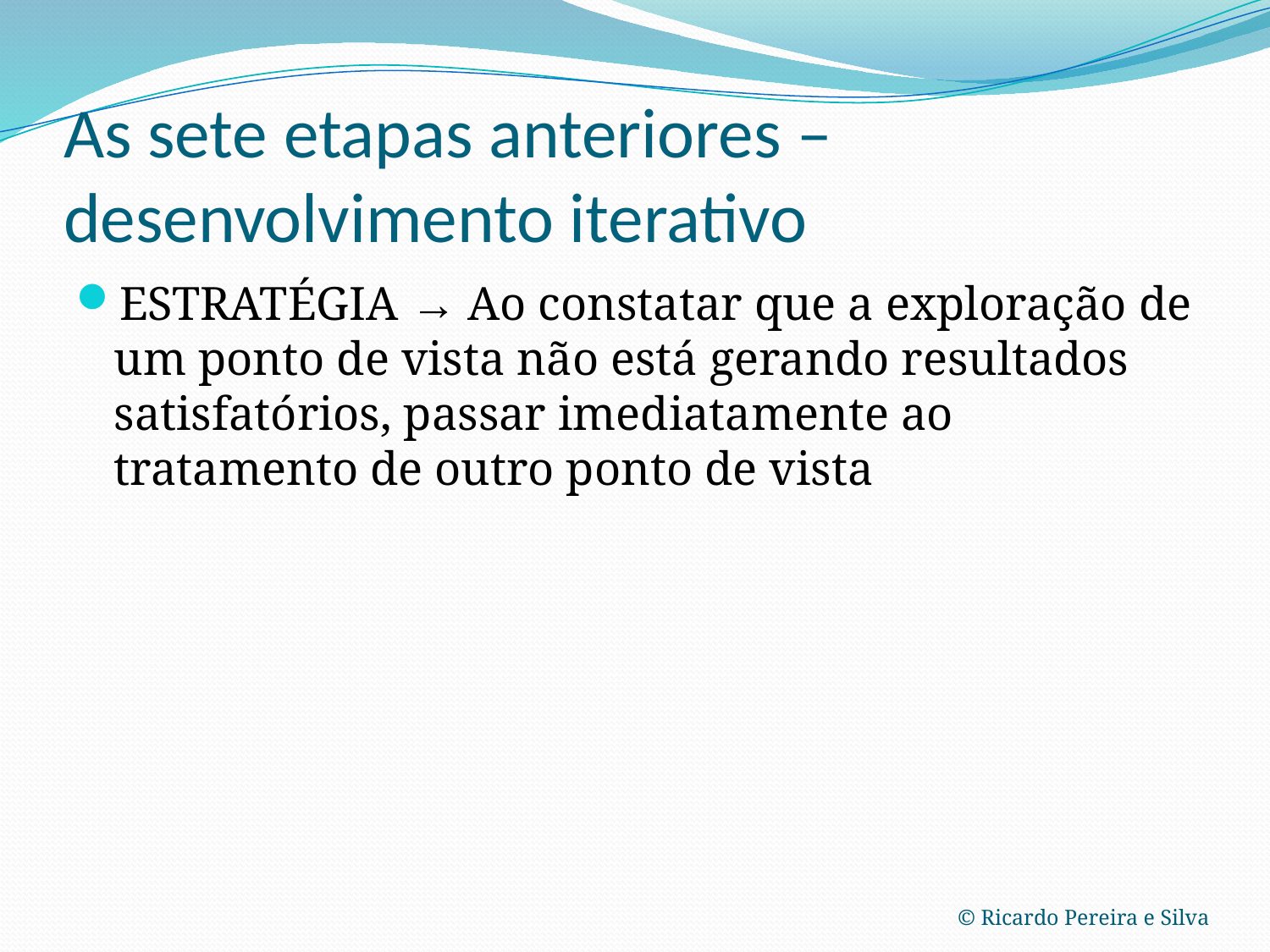

# As sete etapas anteriores – desenvolvimento iterativo
ESTRATÉGIA → Ao constatar que a exploração de um ponto de vista não está gerando resultados satisfatórios, passar imediatamente ao tratamento de outro ponto de vista

© Ricardo Pereira e Silva